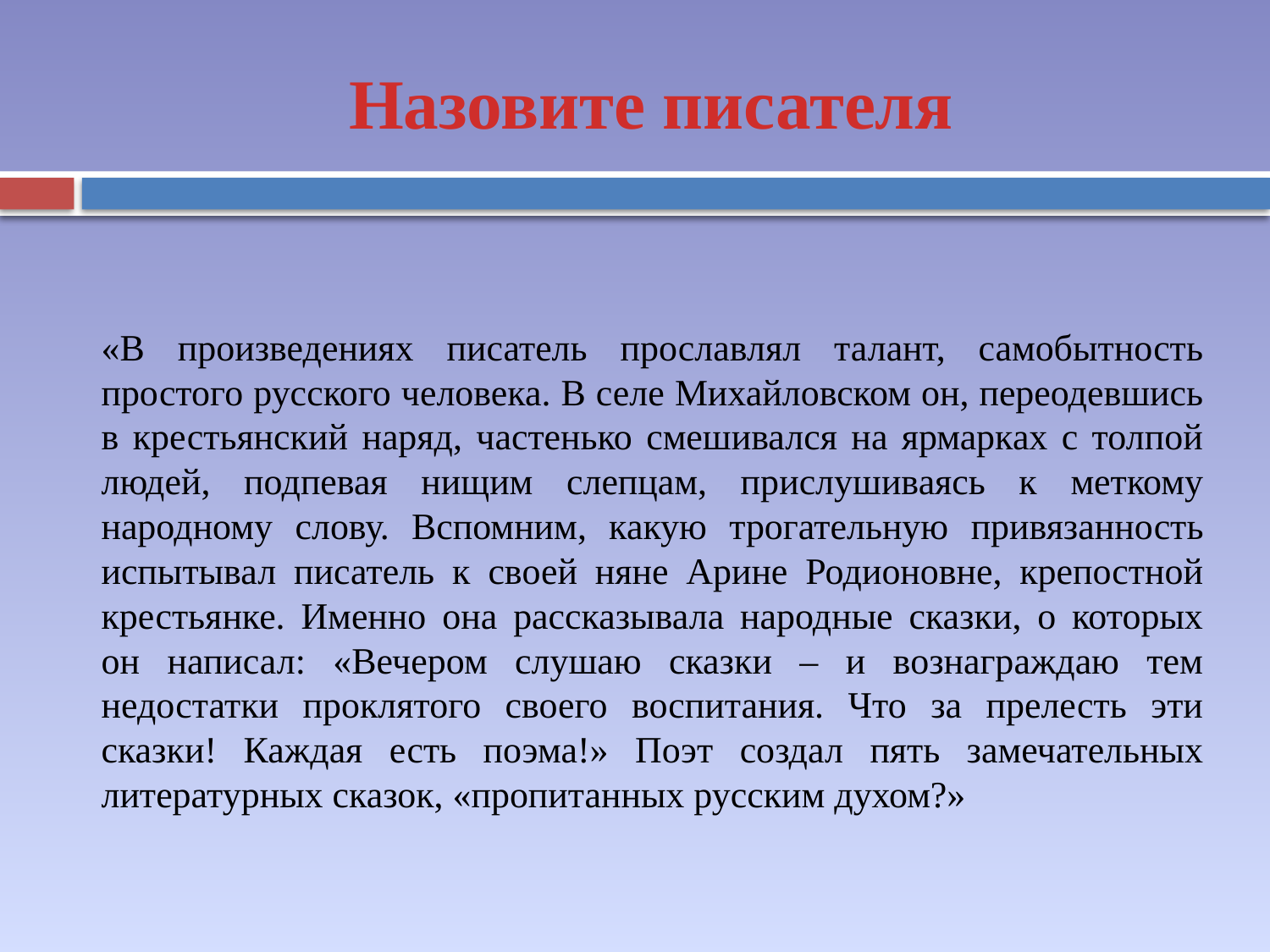

# Назовите писателя
	«В произведениях писатель прославлял талант, самобытность простого русского человека. В селе Михайловском он, переодевшись в крестьянский наряд, частенько смешивался на ярмарках с толпой людей, подпевая нищим слепцам, прислушиваясь к меткому народному слову. Вспомним, какую трогательную привязанность испытывал писатель к своей няне Арине Родионовне, крепостной крестьянке. Именно она рассказывала народные сказки, о которых он написал: «Вечером слушаю сказки – и вознаграждаю тем недостатки проклятого своего воспитания. Что за прелесть эти сказки! Каждая есть поэма!» Поэт создал пять замечательных литературных сказок, «пропитанных русским духом?»